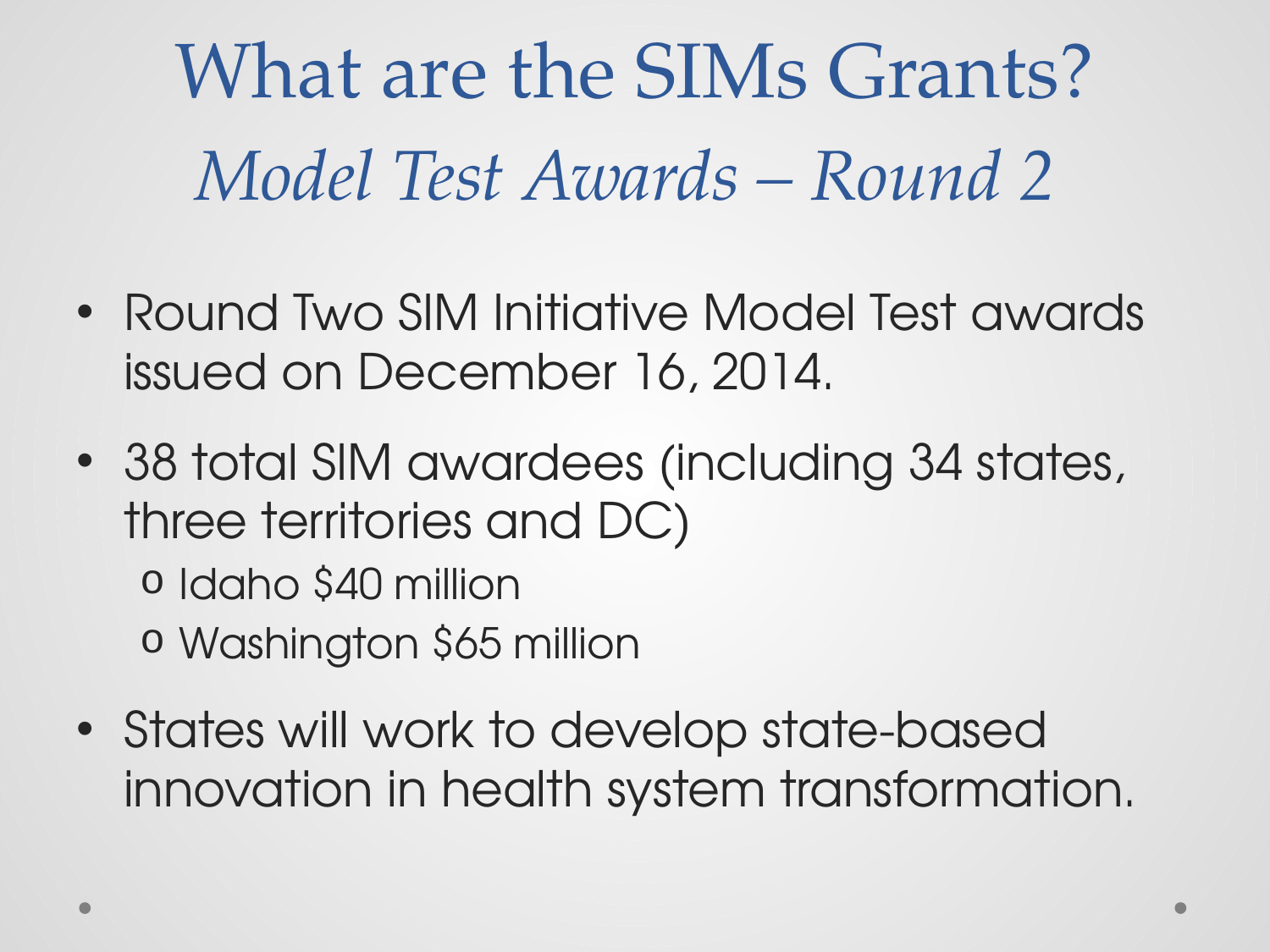

# What are the SIMs Grants? Model Test Awards – Round 2
Round Two SIM Initiative Model Test awards  issued on December 16, 2014.
38 total SIM awardees (including 34 states, three territories and DC)
Idaho $40 million
Washington $65 million
States will work to develop state-based innovation in health system transformation.